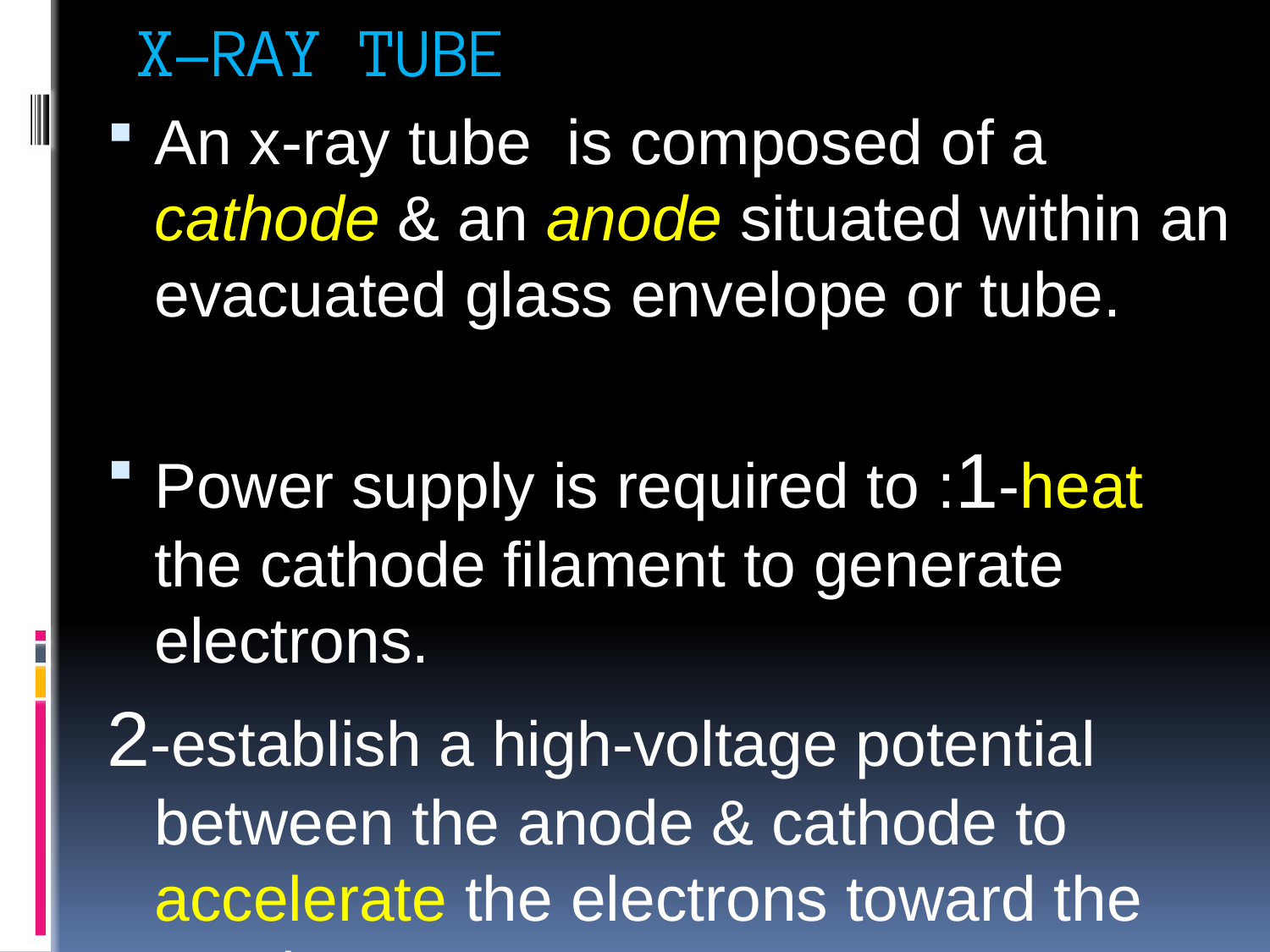

# X-RAY TUBE
An x-ray tube  is composed of a cathode & an anode situated within an evacuated glass envelope or tube.

Power supply is required to :1-heat the cathode filament to generate electrons.
2-establish a high-voltage potential between the anode & cathode to accelerate the electrons toward the anode.